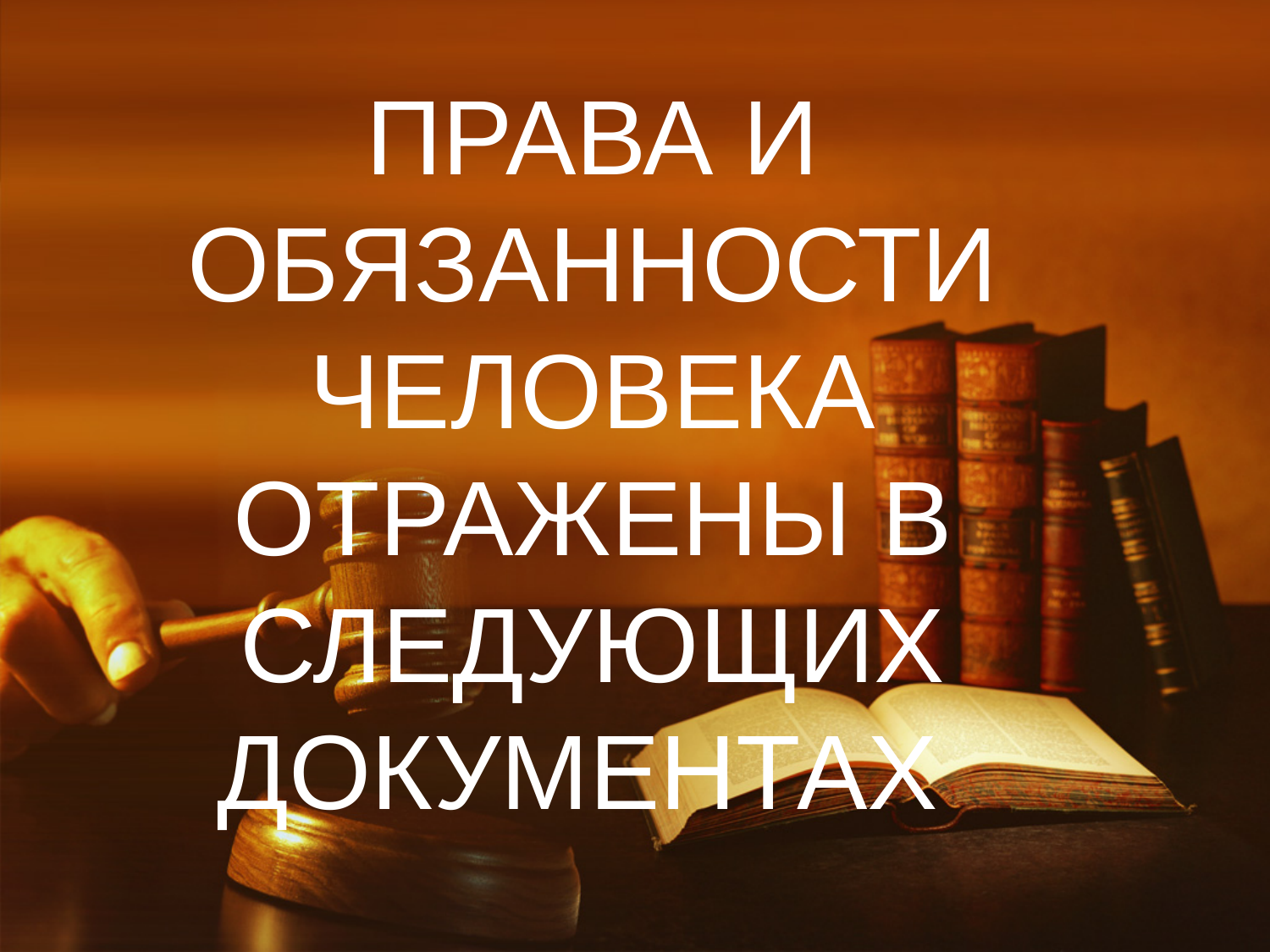

# ПРАВА И ОБЯЗАННОСТИ ЧЕЛОВЕКА ОТРАЖЕНЫ В СЛЕДУЮЩИХ ДОКУМЕНТАХ